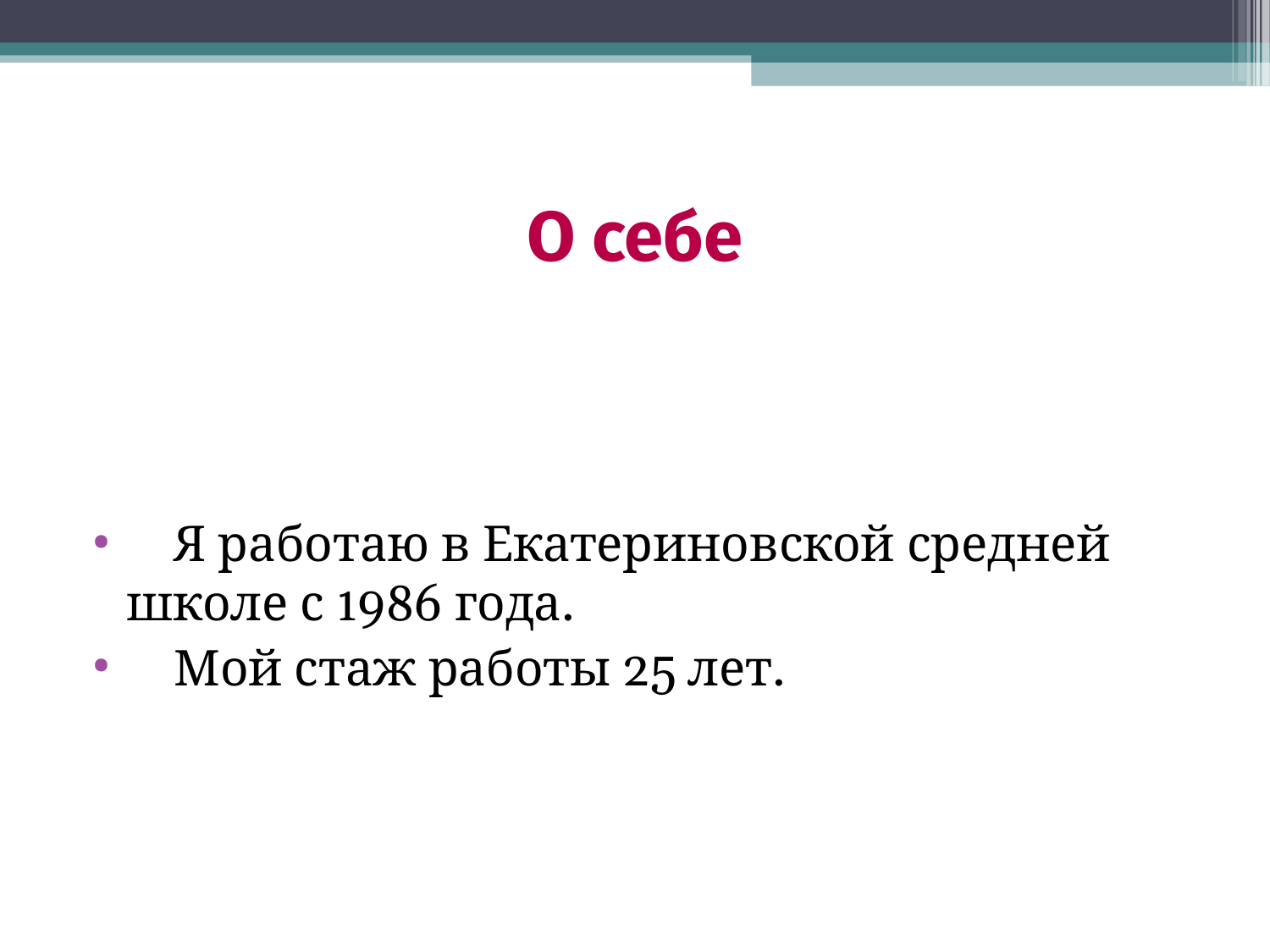

О себе

    Я работаю в Екатериновской средней школе с 1986 года.
    Мой стаж работы 25 лет.